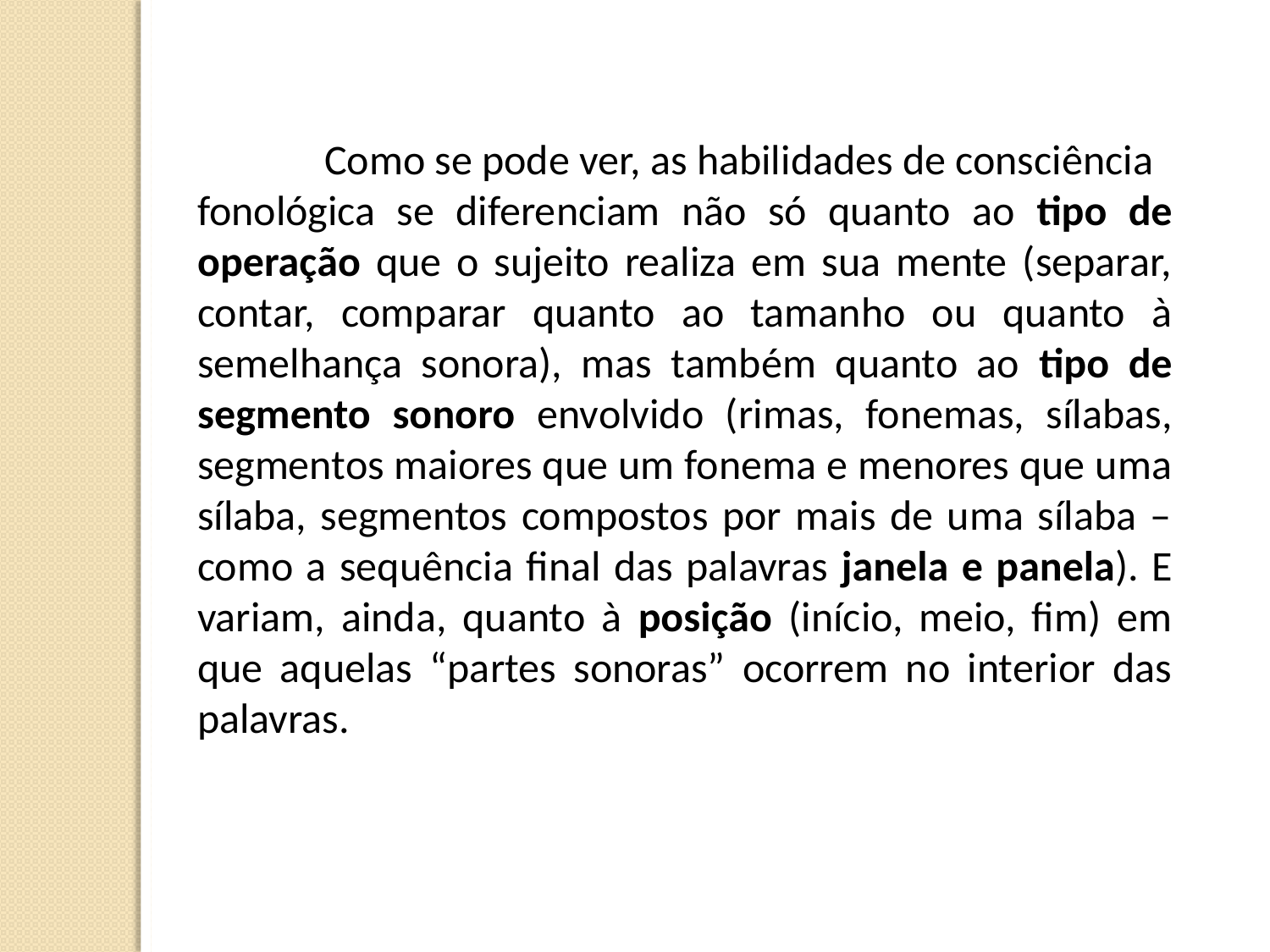

Como se pode ver, as habilidades de consciência
fonológica se diferenciam não só quanto ao tipo de operação que o sujeito realiza em sua mente (separar, contar, comparar quanto ao tamanho ou quanto à semelhança sonora), mas também quanto ao tipo de segmento sonoro envolvido (rimas, fonemas, sílabas, segmentos maiores que um fonema e menores que uma sílaba, segmentos compostos por mais de uma sílaba – como a sequência final das palavras janela e panela). E variam, ainda, quanto à posição (início, meio, fim) em que aquelas “partes sonoras” ocorrem no interior das palavras.